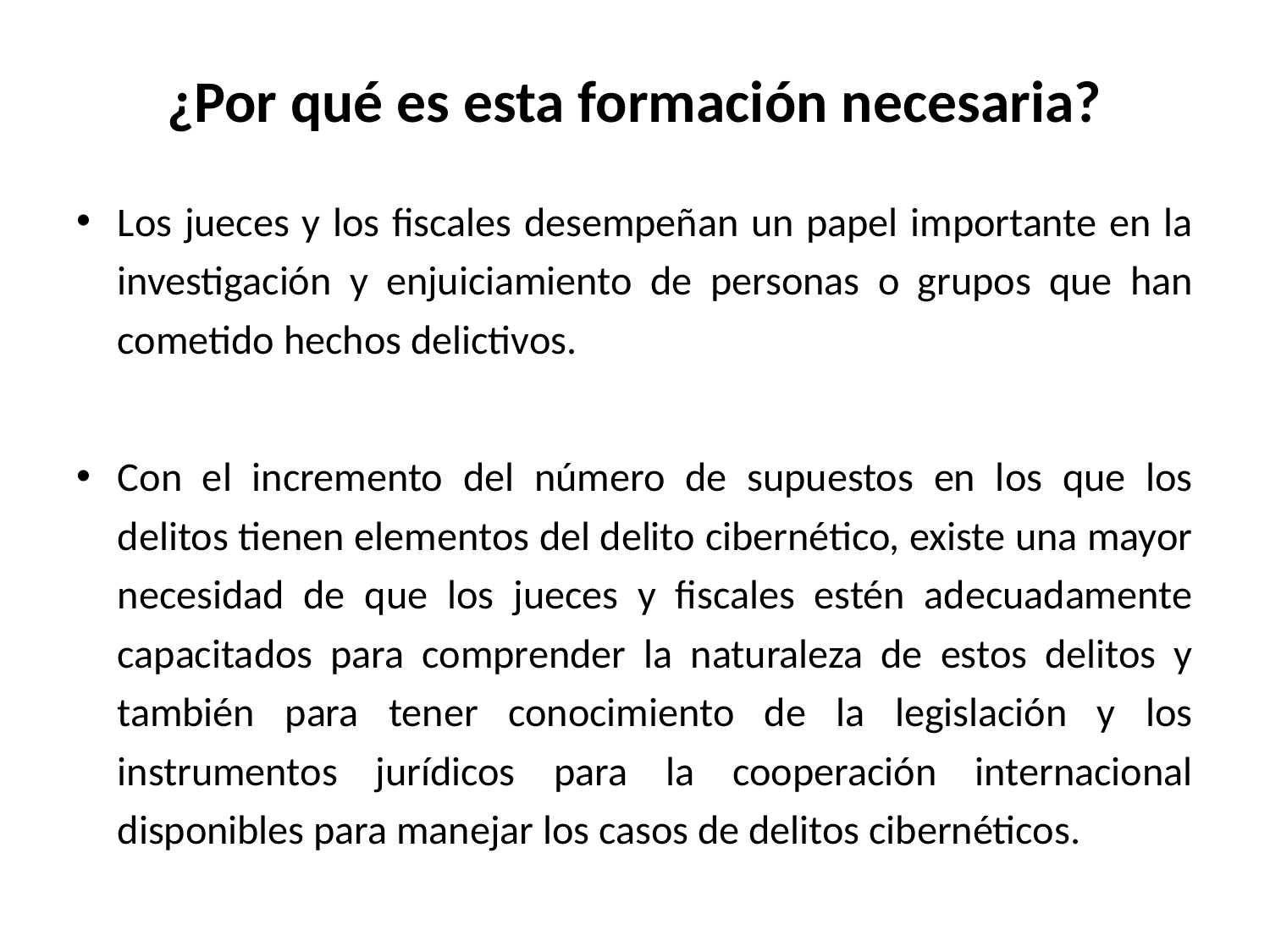

# ¿Por qué es esta formación necesaria?
Los jueces y los fiscales desempeñan un papel importante en la investigación y enjuiciamiento de personas o grupos que han cometido hechos delictivos.

Con el incremento del número de supuestos en los que los delitos tienen elementos del delito cibernético, existe una mayor necesidad de que los jueces y fiscales estén adecuadamente capacitados para comprender la naturaleza de estos delitos y también para tener conocimiento de la legislación y los instrumentos jurídicos para la cooperación internacional disponibles para manejar los casos de delitos cibernéticos.